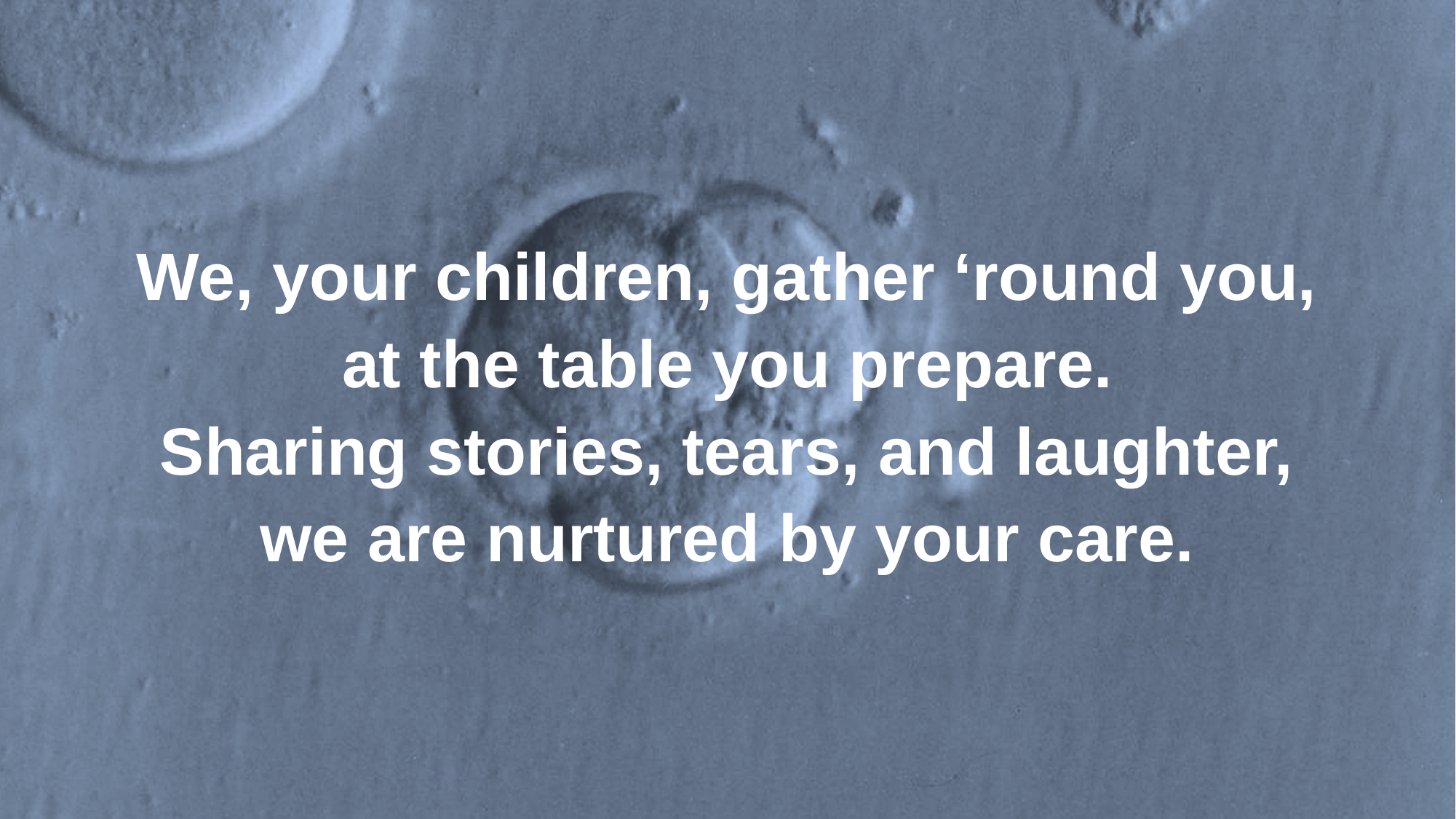

We, your children, gather ‘round you,
at the table you prepare.
Sharing stories, tears, and laughter,
we are nurtured by your care.